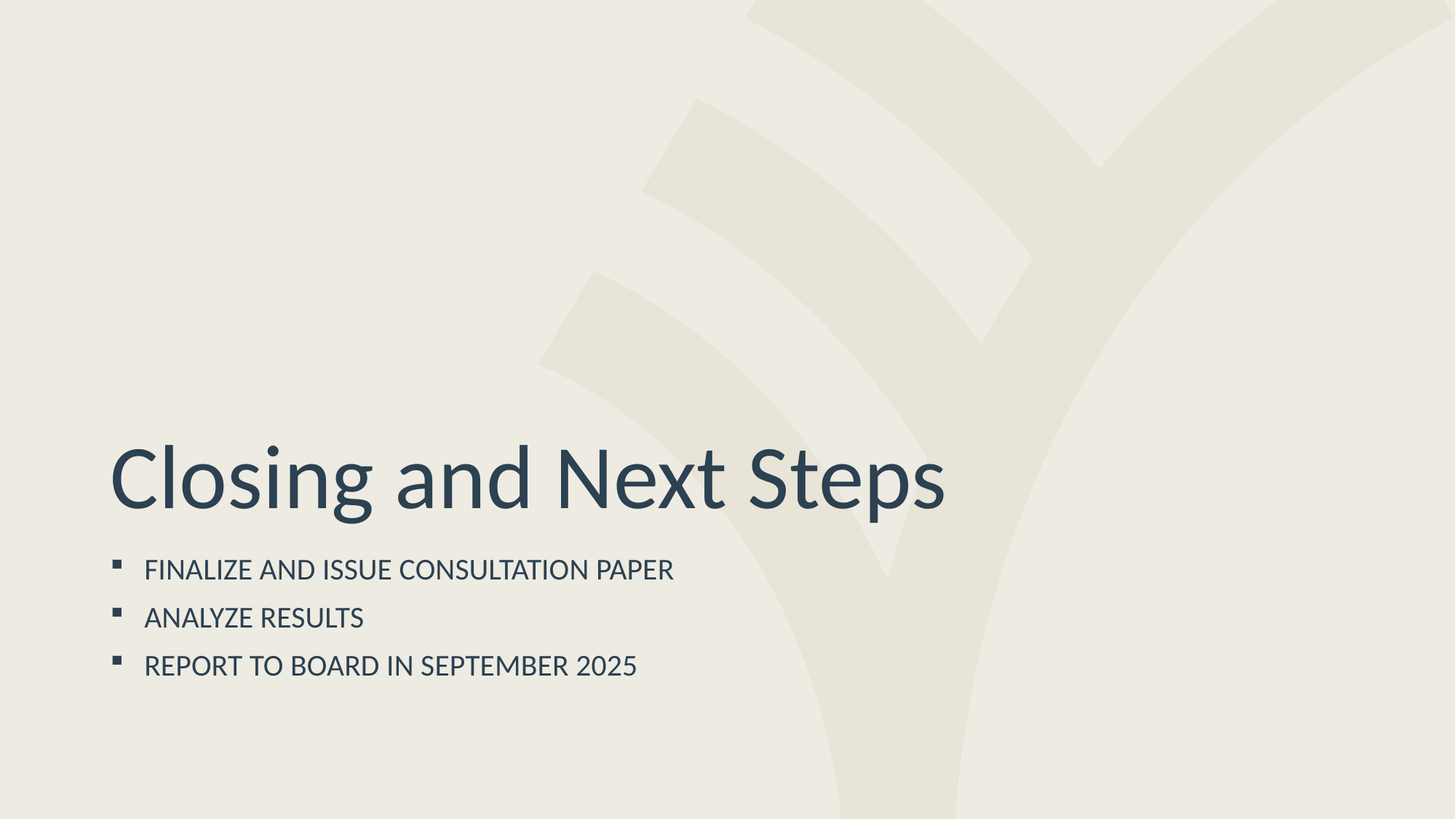

# Closing and Next Steps
Finalize and issue Consultation paper
Analyze results
Report to board in September 2025